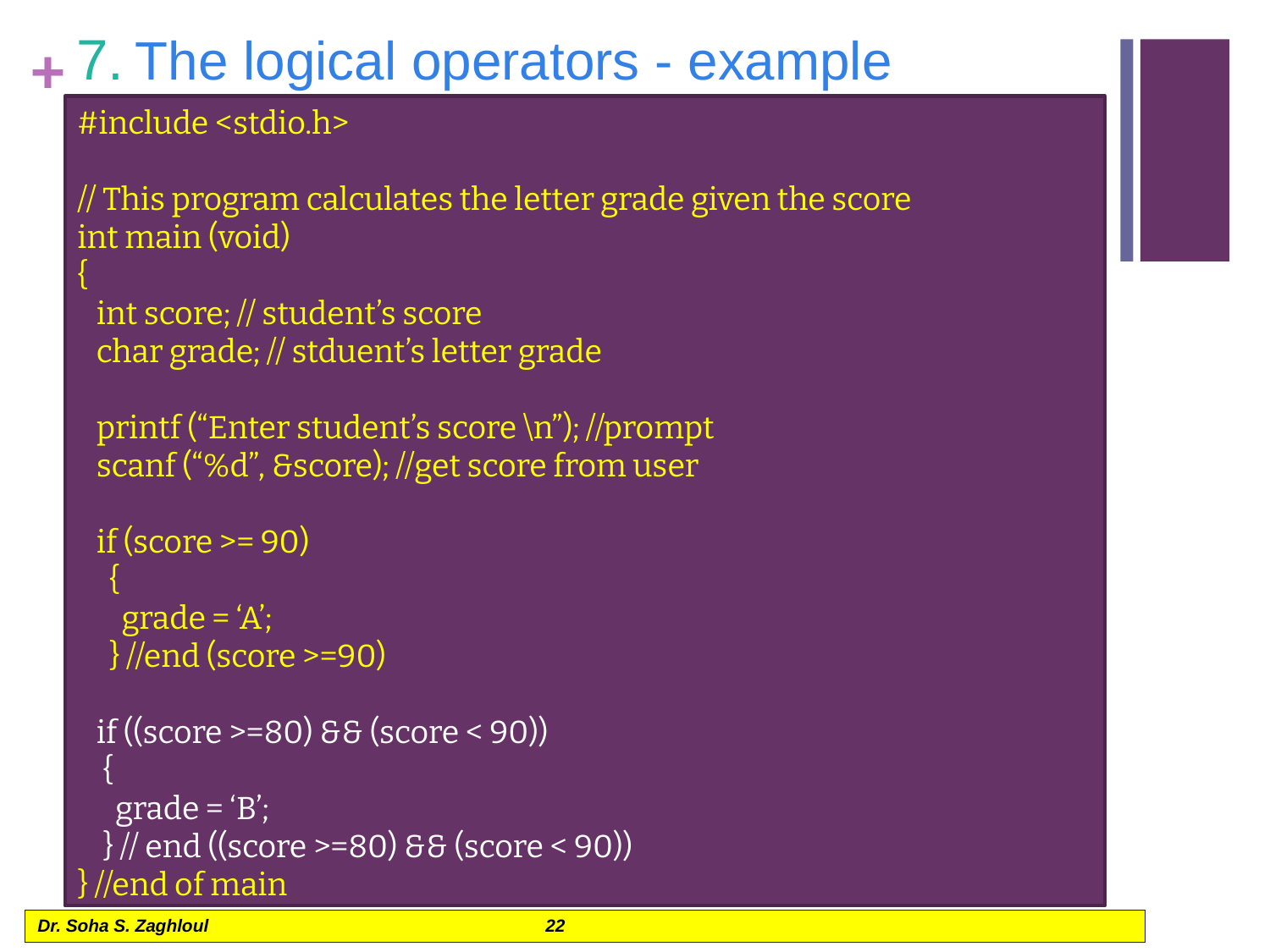

# 7. The logical operators - example
#include <stdio.h>

// This program calculates the letter grade given the score
int main (void)
{
   int score; // student’s score
   char grade; // stduent’s letter grade

   printf (“Enter student’s score \n”); //prompt
   scanf (“%d”, &score); //get score from user

   if (score >= 90)
     {
       grade = ‘A’;
     } //end (score >=90)

   if ((score >=80) && (score < 90))
    {
      grade = ‘B’;
    } // end ((score >=80) && (score < 90))
} //end of main
Dr. Soha S. Zaghloul			22